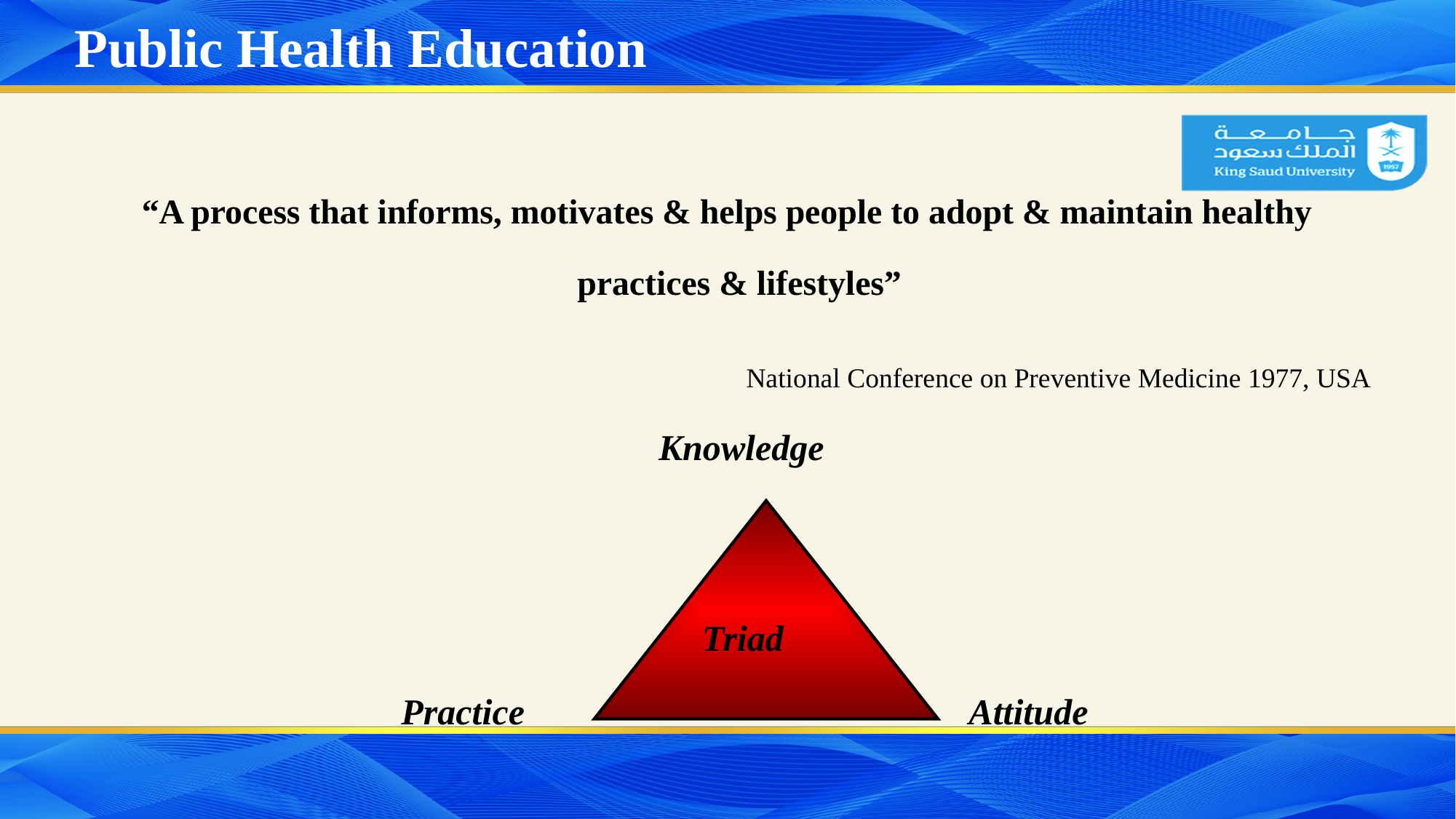

# Public Health Education
“A process that informs, motivates & helps people to adopt & maintain healthy practices & lifestyles”

National Conference on Preventive Medicine 1977, USA

Knowledge

Triad
Practice
Attitude